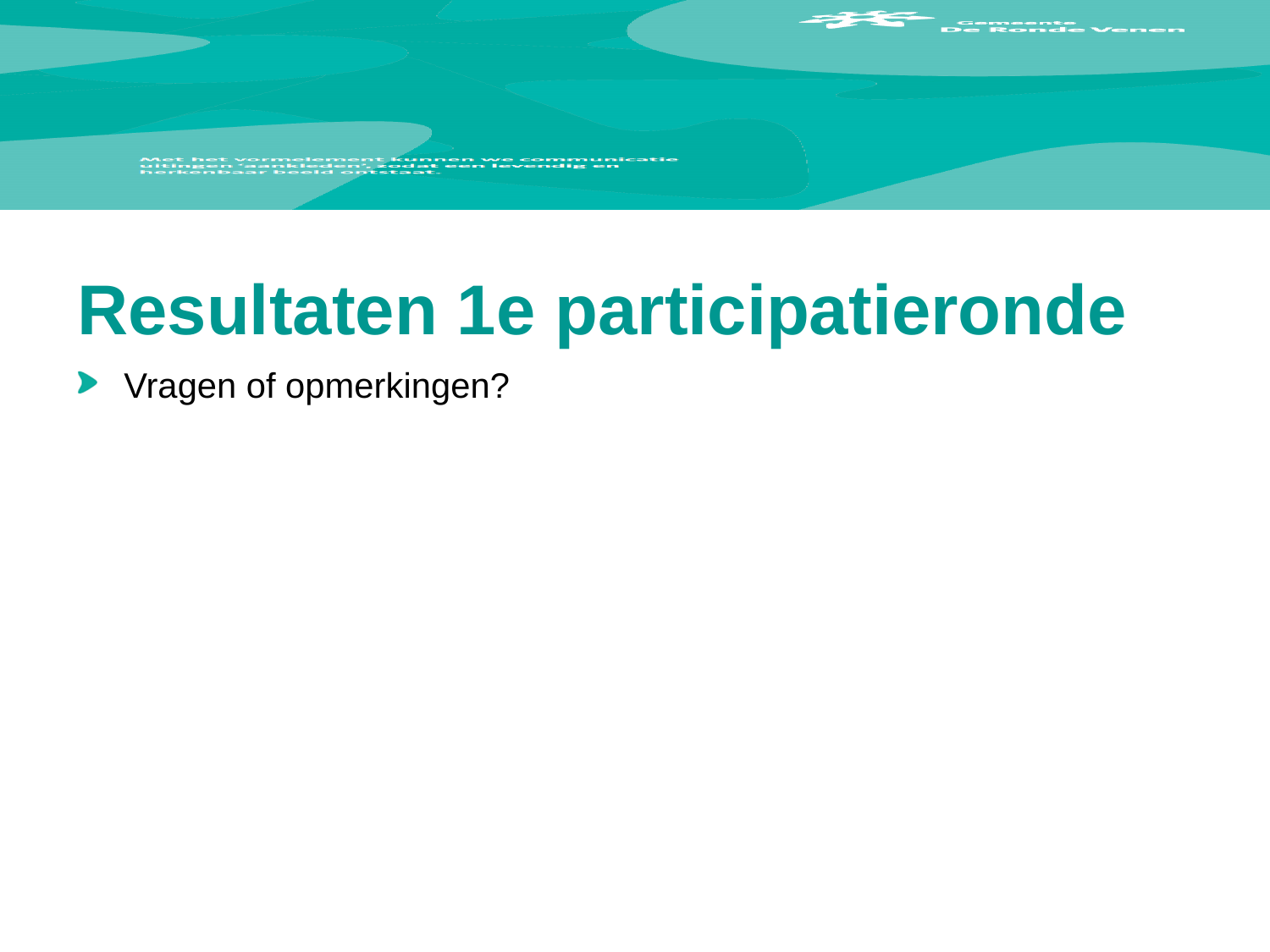

# Resultaten 1e participatieronde
Vragen of opmerkingen?